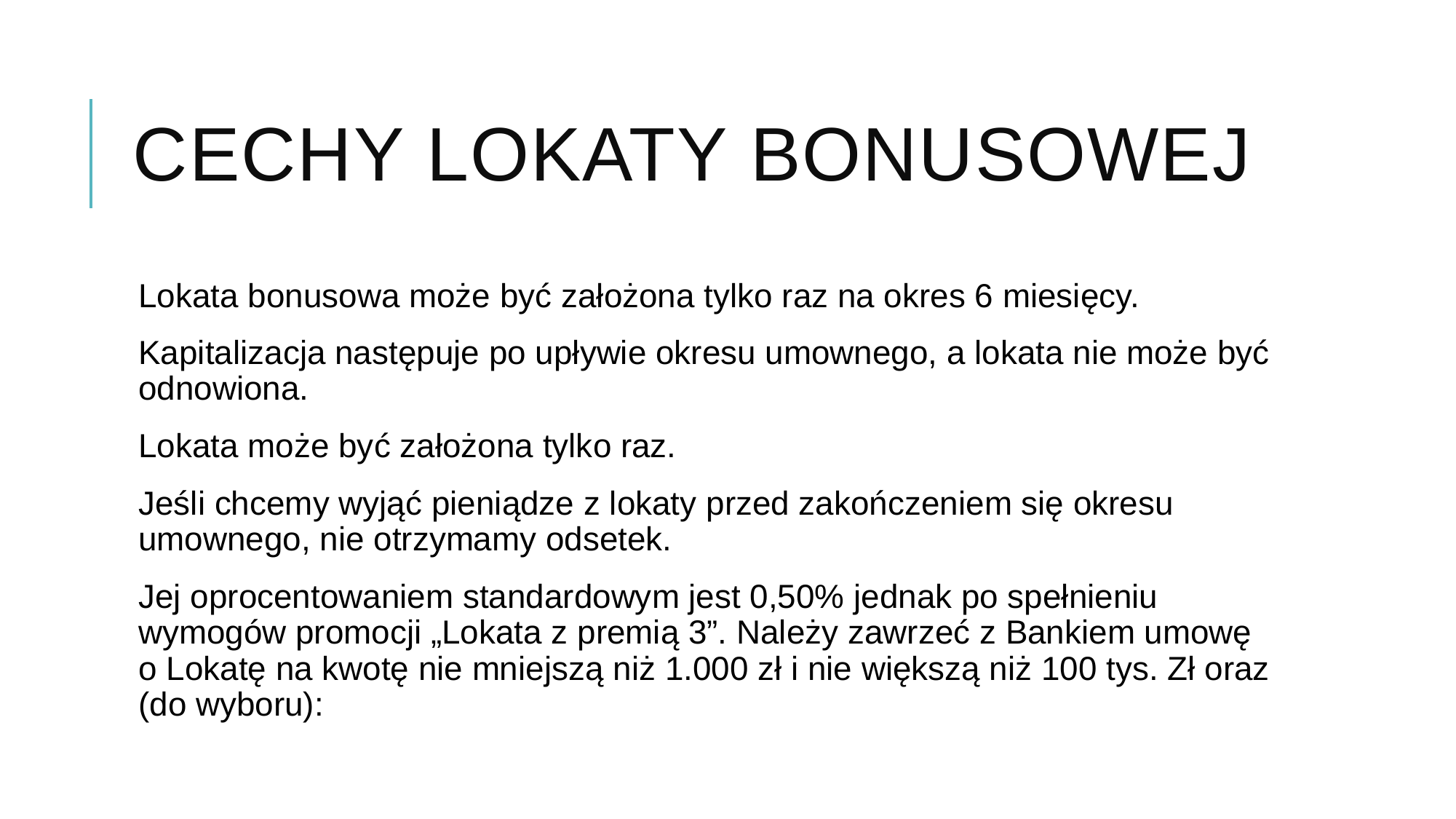

# Cechy lokaty bonusowej
Lokata bonusowa może być założona tylko raz na okres 6 miesięcy.
Kapitalizacja następuje po upływie okresu umownego, a lokata nie może być odnowiona.
Lokata może być założona tylko raz.
Jeśli chcemy wyjąć pieniądze z lokaty przed zakończeniem się okresu umownego, nie otrzymamy odsetek.
Jej oprocentowaniem standardowym jest 0,50% jednak po spełnieniu wymogów promocji „Lokata z premią 3”. Należy zawrzeć z Bankiem umowę o Lokatę na kwotę nie mniejszą niż 1.000 zł i nie większą niż 100 tys. Zł oraz (do wyboru):